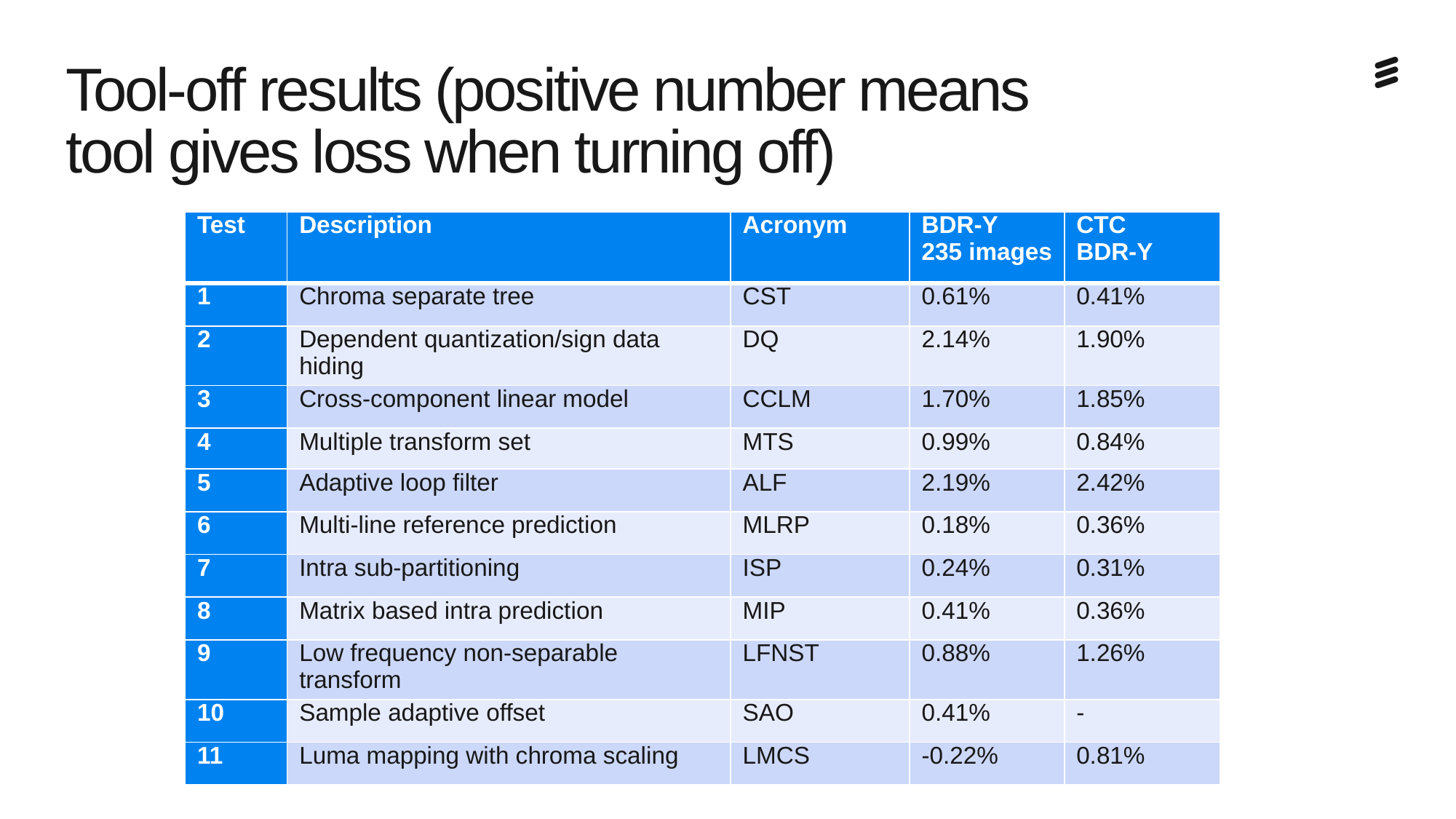

# Tool-off results (positive number means tool gives loss when turning off)
| Test | Description | Acronym | BDR-Y 235 images | CTC BDR-Y |
| --- | --- | --- | --- | --- |
| 1 | Chroma separate tree | CST | 0.61% | 0.41% |
| 2 | Dependent quantization/sign data hiding | DQ | 2.14% | 1.90% |
| 3 | Cross-component linear model | CCLM | 1.70% | 1.85% |
| 4 | Multiple transform set | MTS | 0.99% | 0.84% |
| 5 | Adaptive loop filter | ALF | 2.19% | 2.42% |
| 6 | Multi-line reference prediction | MLRP | 0.18% | 0.36% |
| 7 | Intra sub-partitioning | ISP | 0.24% | 0.31% |
| 8 | Matrix based intra prediction | MIP | 0.41% | 0.36% |
| 9 | Low frequency non-separable transform | LFNST | 0.88% | 1.26% |
| 10 | Sample adaptive offset | SAO | 0.41% | - |
| 11 | Luma mapping with chroma scaling | LMCS | -0.22% | 0.81% |